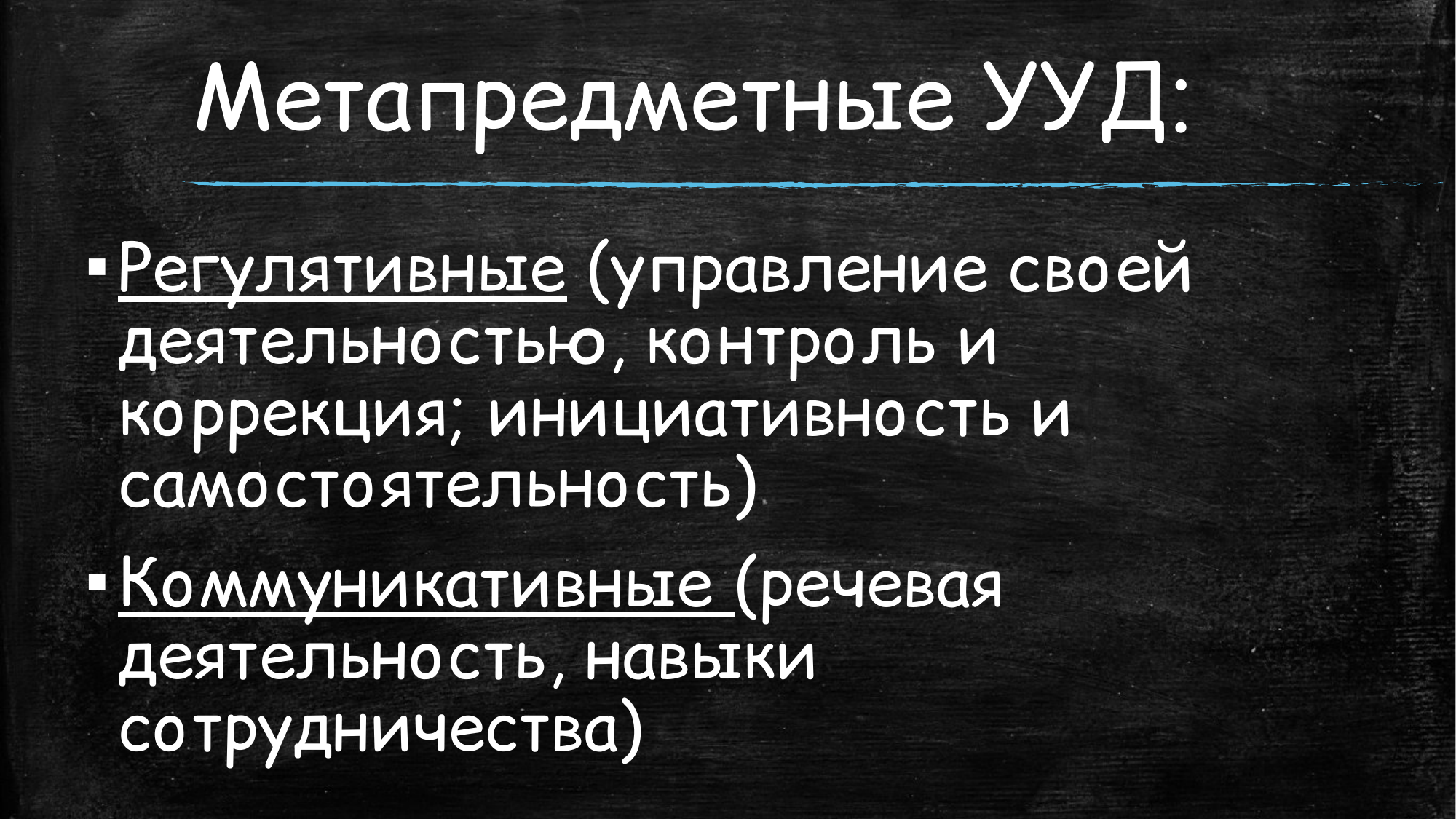

# Метапредметные УУД:
Регулятивные (управление своей деятельностью, контроль и коррекция; инициативность и самостоятельность)
Коммуникативные (речевая деятельность, навыки сотрудничества)